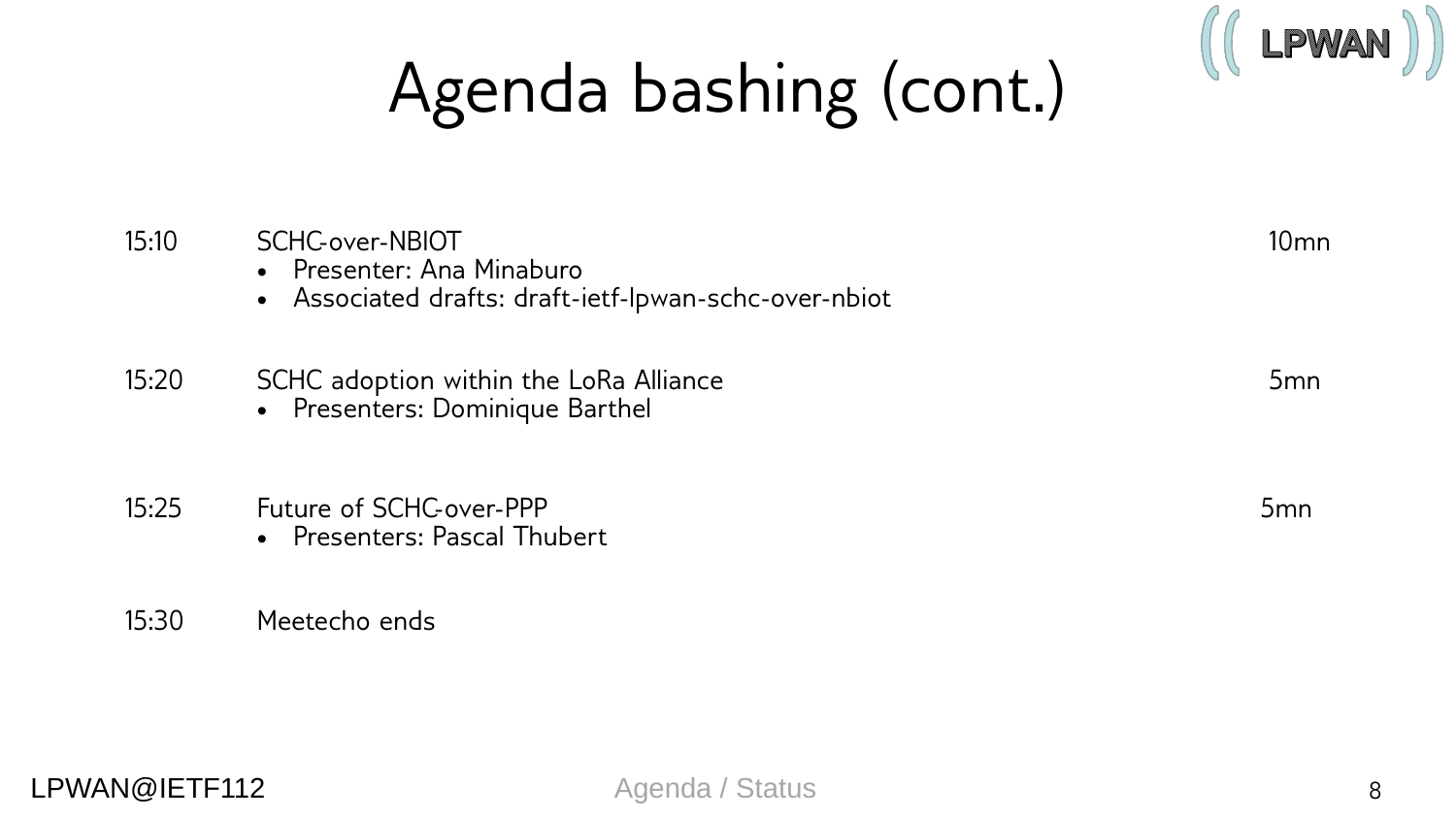

# Agenda bashing (cont.)
| 15:10 | SCHC-over-NBIOT Presenter: Ana Minaburo Associated drafts: draft-ietf-lpwan-schc-over-nbiot | 10mn |
| --- | --- | --- |
| 15:20 | SCHC adoption within the LoRa Alliance Presenters: Dominique Barthel | 5mn |
| 15:25 | Future of SCHC-over-PPP Presenters: Pascal Thubert | 5mn |
| 15:30 | Meetecho ends |  |
8